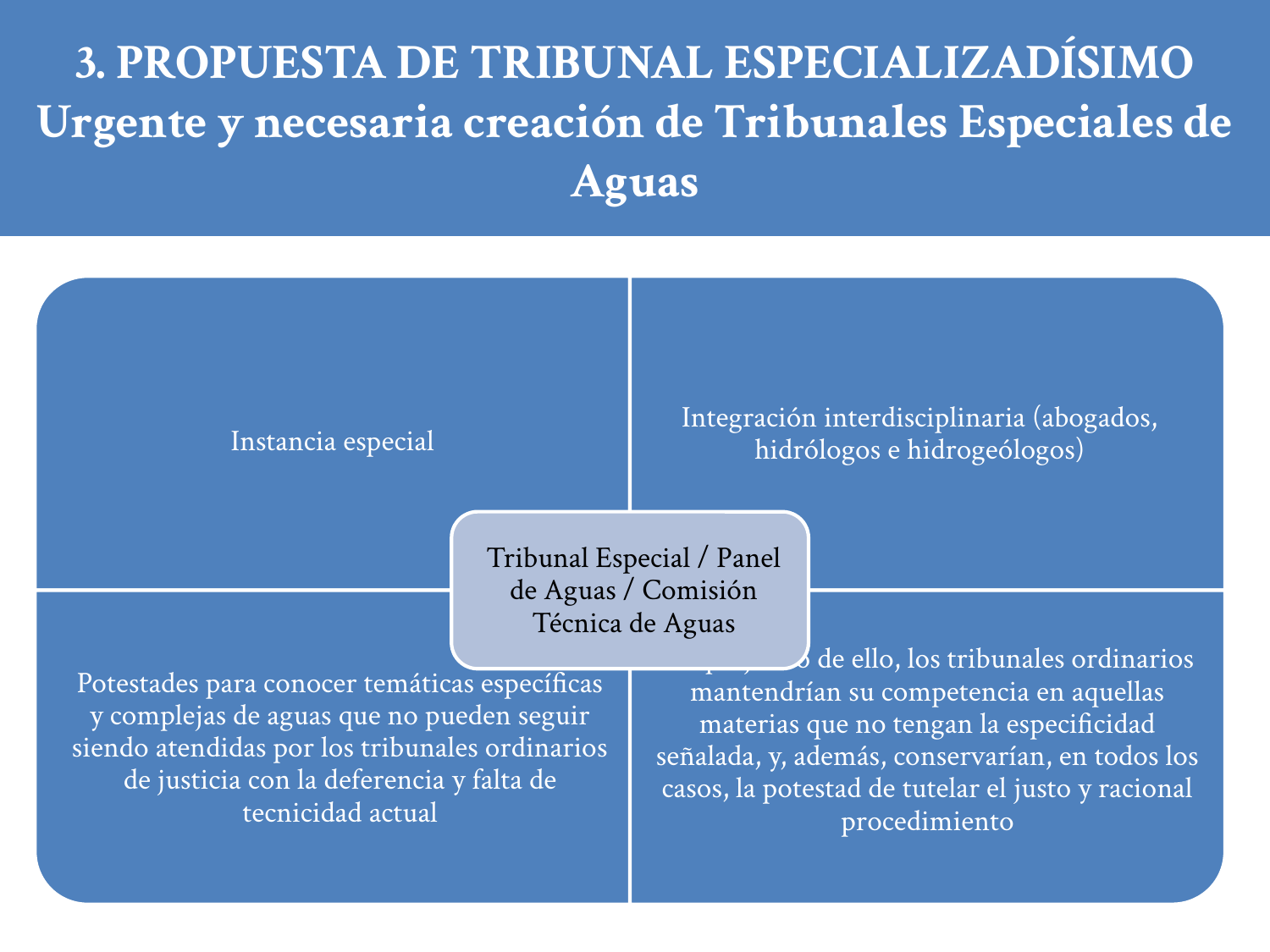

# 3. Propuesta de Tribunal Especializadísimo Urgente y necesaria creación de Tribunales Especiales de Aguas
Instancia especial
Integración interdisciplinaria (abogados, hidrólogos e hidrogeólogos)
Potestades para conocer temáticas específicas y complejas de aguas que no pueden seguir siendo atendidas por los tribunales ordinarios de justicia con la deferencia y falta de tecnicidad actual
Sin perjuicio de ello, los tribunales ordinarios mantendrían su competencia en aquellas materias que no tengan la especificidad señalada, y, además, conservarían, en todos los casos, la potestad de tutelar el justo y racional procedimiento
Tribunal Especial / Panel de Aguas / Comisión Técnica de Aguas